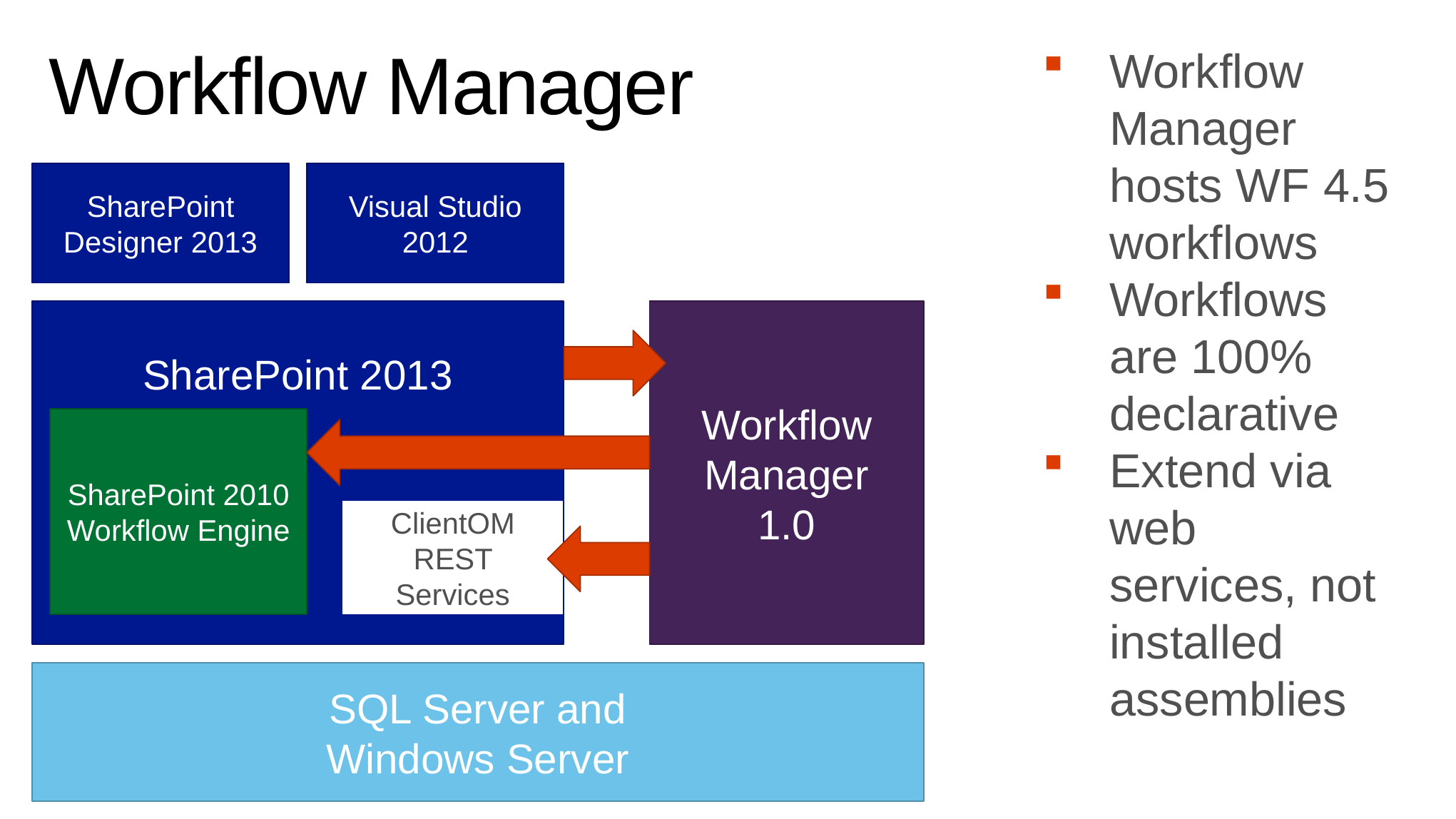

# Workflow Manager
Workflow Manager hosts WF 4.5 workflows
Workflows are 100% declarative
Extend via web services, not installed assemblies

SharePoint Designer 2013
Visual Studio 2012
SharePoint 2013
Workflow
Manager
1.0

SharePoint 2010
Workflow Engine

ClientOM
REST Services

SQL Server and
Windows Server